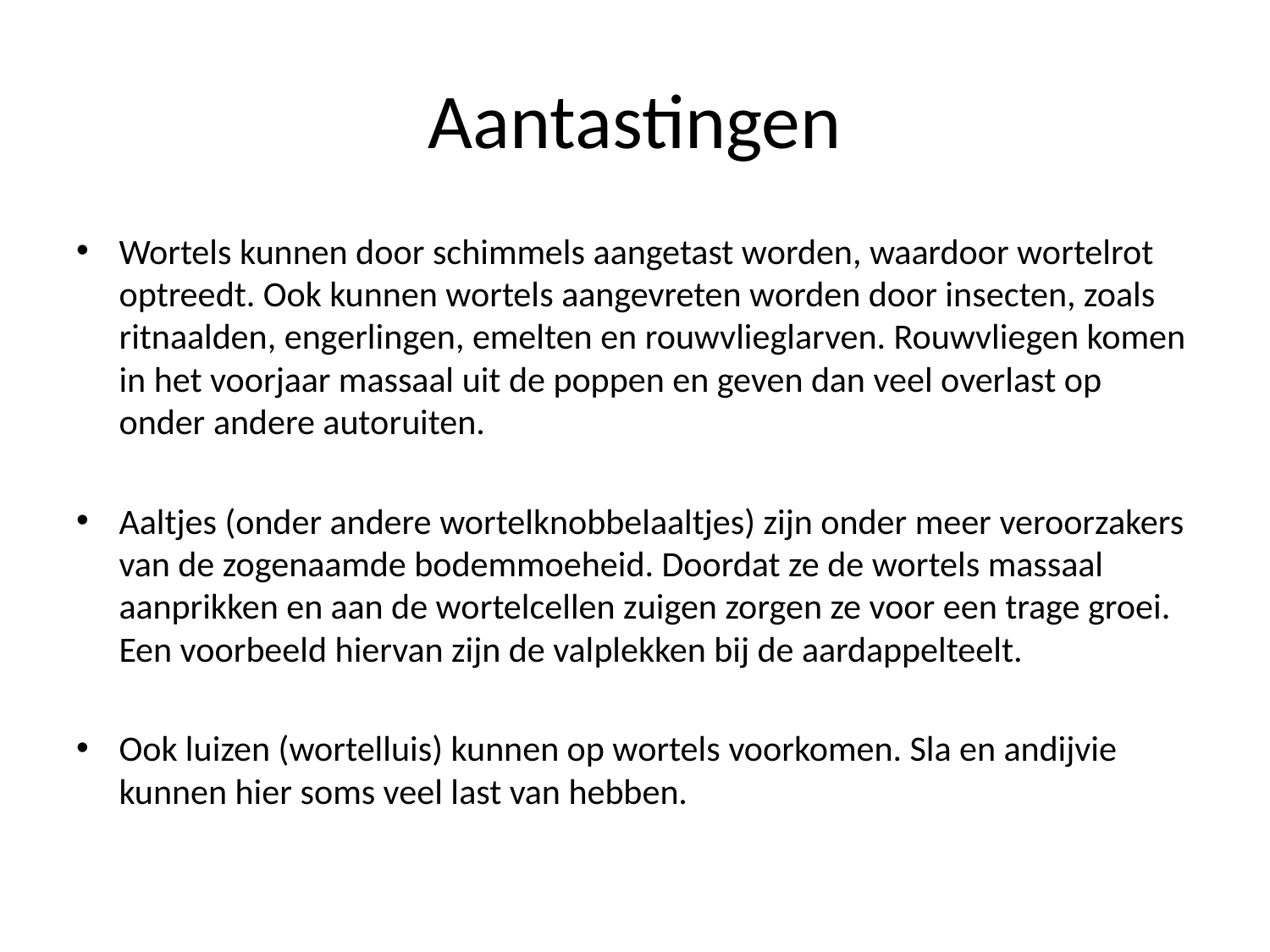

# Aantastingen
Wortels kunnen door schimmels aangetast worden, waardoor wortelrot optreedt. Ook kunnen wortels aangevreten worden door insecten, zoals ritnaalden, engerlingen, emelten en rouwvlieglarven. Rouwvliegen komen in het voorjaar massaal uit de poppen en geven dan veel overlast op onder andere autoruiten.

Aaltjes (onder andere wortelknobbelaaltjes) zijn onder meer veroorzakers van de zogenaamde bodemmoeheid. Doordat ze de wortels massaal aanprikken en aan de wortelcellen zuigen zorgen ze voor een trage groei. Een voorbeeld hiervan zijn de valplekken bij de aardappelteelt.

Ook luizen (wortelluis) kunnen op wortels voorkomen. Sla en andijvie kunnen hier soms veel last van hebben.